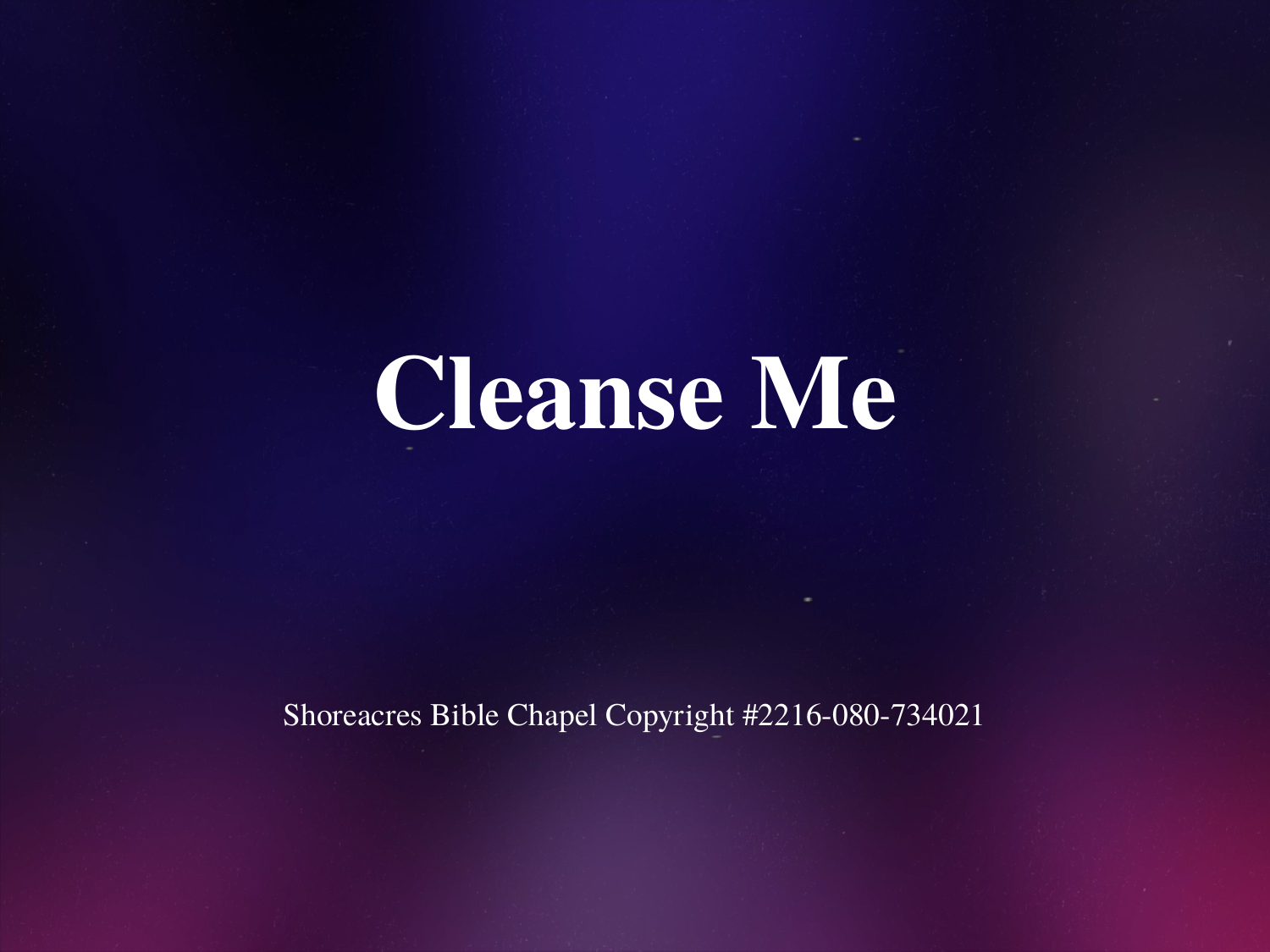

# Cleanse Me
Shoreacres Bible Chapel Copyright #2216-080-734021